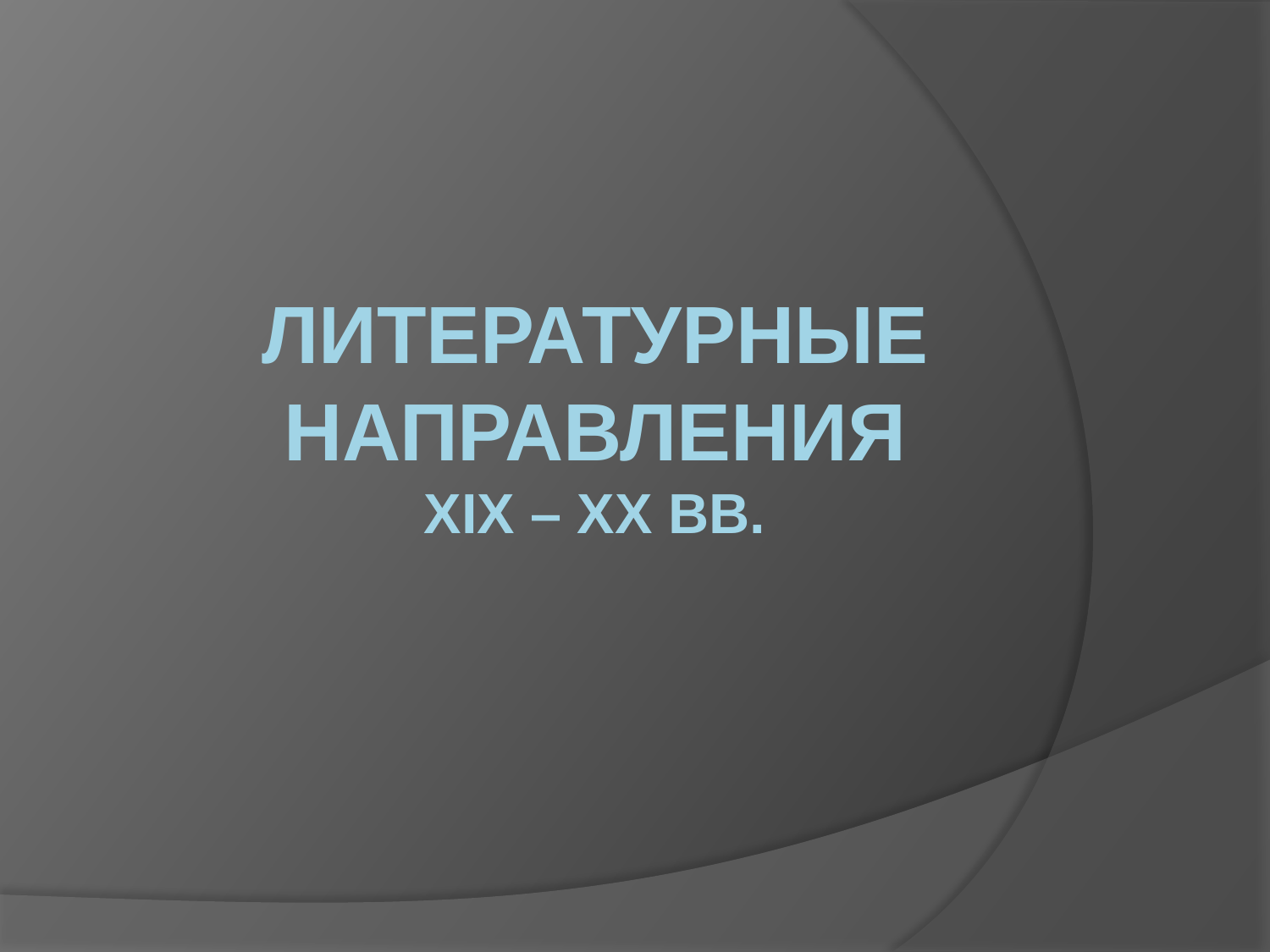

# Литературные направления XIX – XX вв.